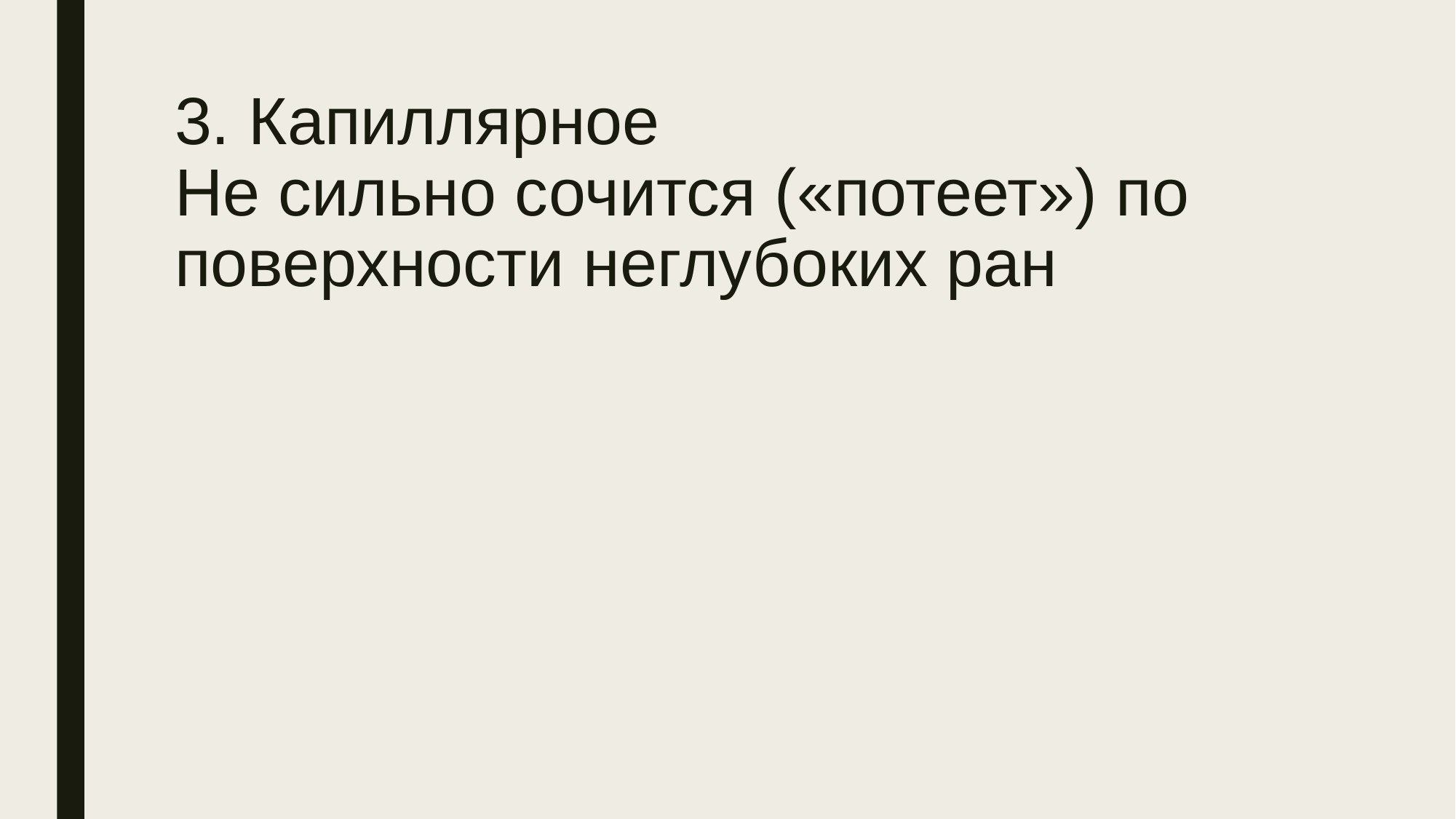

# 3. Капиллярное Не сильно сочится («потеет») по поверхности неглубоких ран